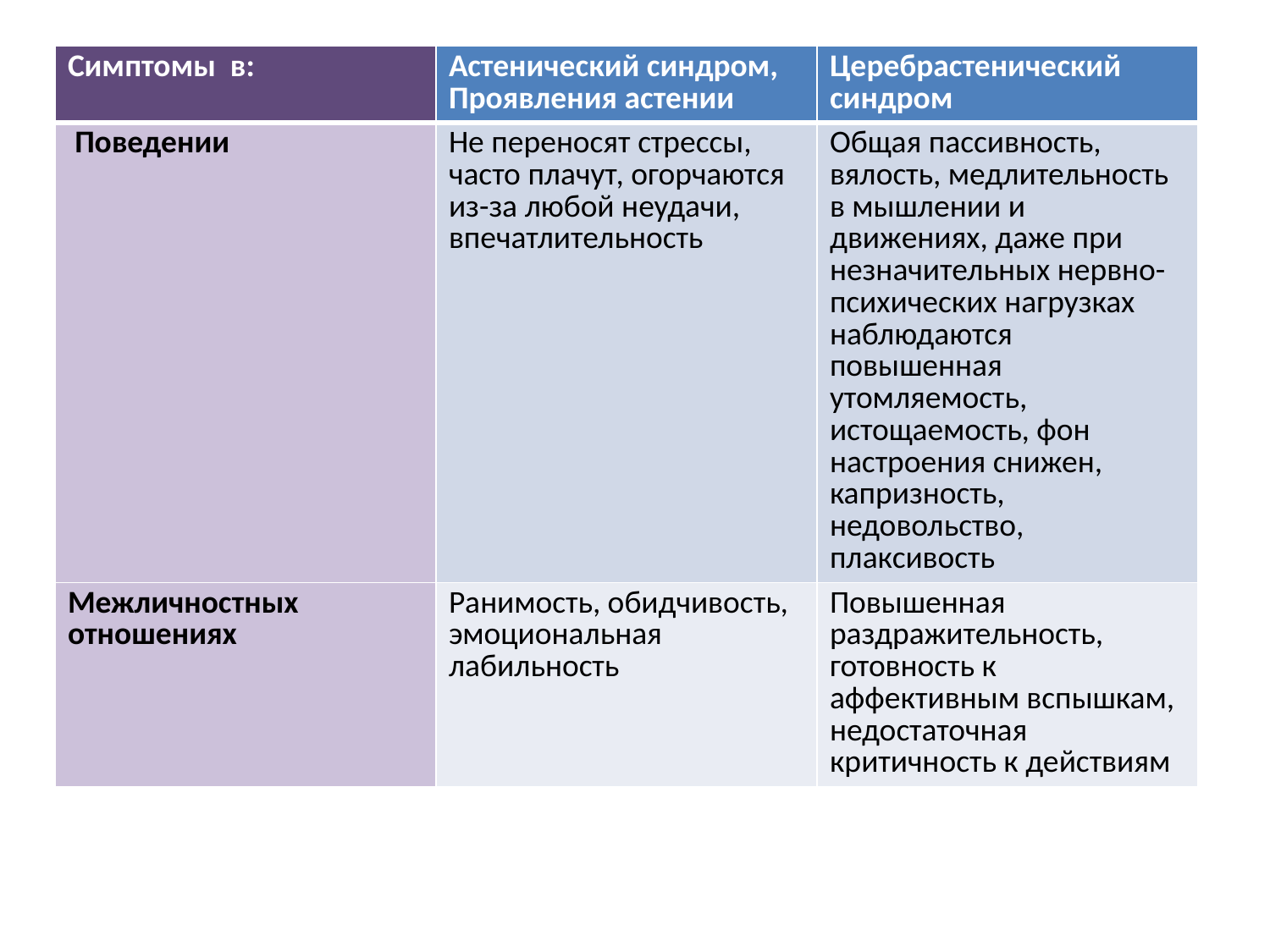

| Симптомы в: | Астенический синдром, Проявления астении | Церебрастенический синдром |
| --- | --- | --- |
| Поведении | Не переносят стрессы, часто плачут, огорчаются из-за любой неудачи, впечатлительность | Общая пассивность, вялость, медлительность в мышлении и движениях, даже при незначительных нервно-психических нагрузках наблюдаются повышенная утомляемость, истощаемость, фон настроения снижен, капризность, недовольство, плаксивость |
| Межличностных отношениях | Ранимость, обидчивость, эмоциональная лабильность | Повышенная раздражительность, готовность к аффективным вспышкам, недостаточная критичность к действиям |